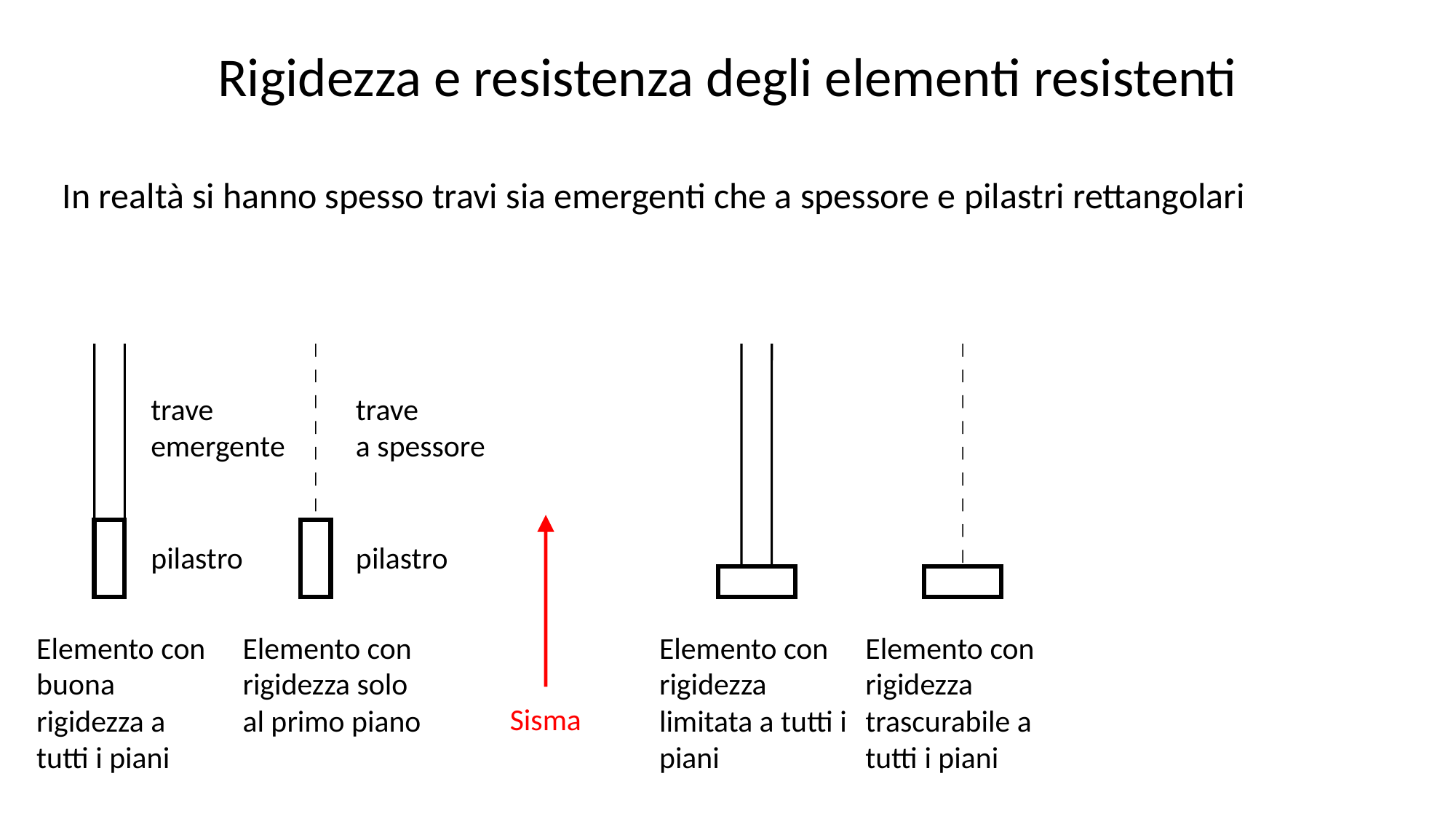

# Rigidezza e resistenza degli elementi resistenti
In realtà si hanno spesso travi sia emergenti che a spessore e pilastri rettangolari

trave emergente
pilastro

trave
a spessore
pilastro

Sisma
Elemento con buona rigidezza a tutti i piani
Elemento con rigidezza solo al primo piano
Elemento con rigidezza limitata a tutti i piani
Elemento con rigidezza trascurabile a tutti i piani